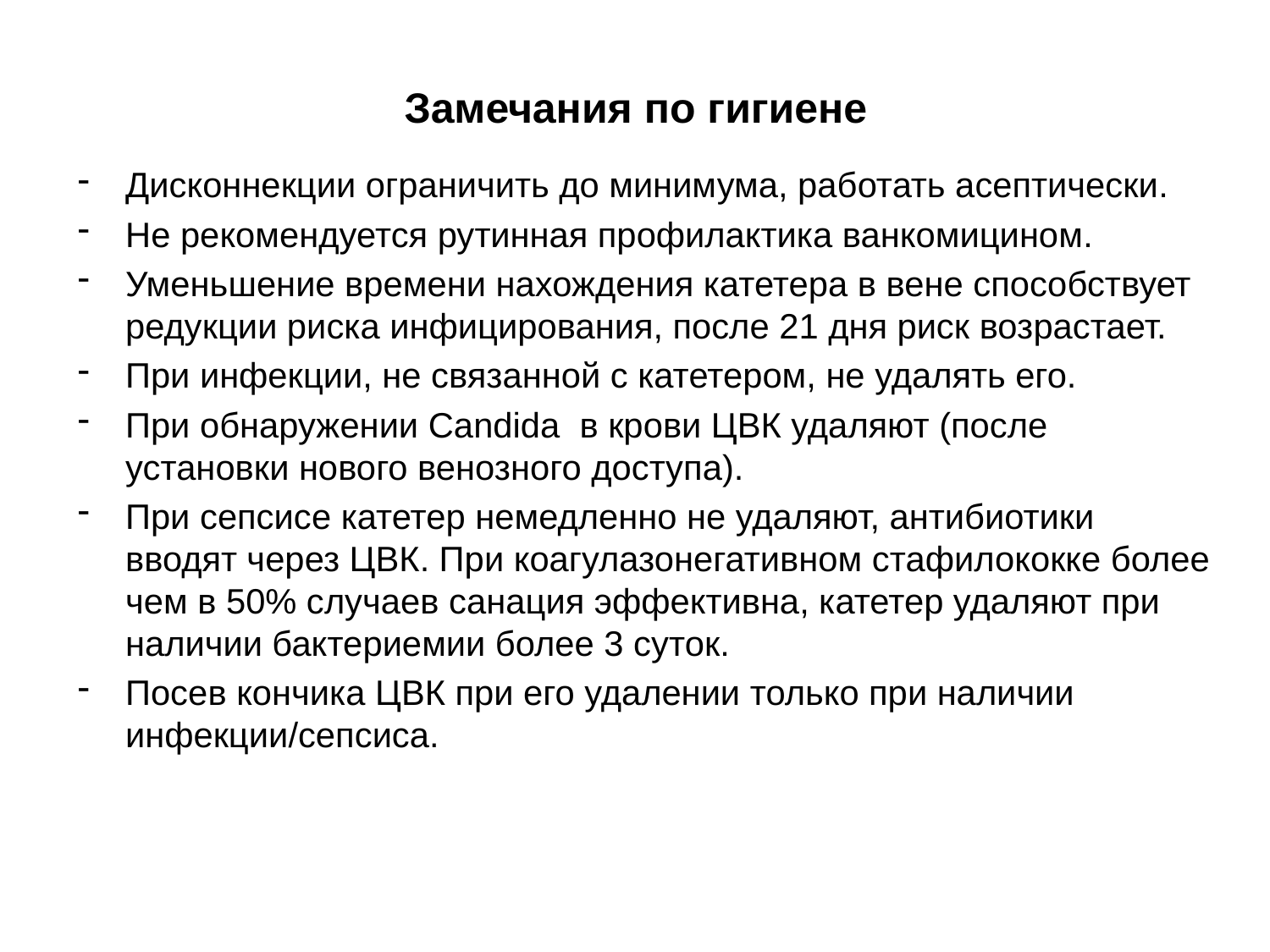

Замечания по гигиене
Дисконнекции ограничить до минимума, работать асептически.
Не рекомендуется рутинная профилактика ванкомицином.
Уменьшение времени нахождения катетера в вене способствует редукции риска инфицирования, после 21 дня риск возрастает.
При инфекции, не связанной с катетером, не удалять его.
При обнаружении Candida  в крови ЦВК удаляют (после установки нового венозного доступа).
При сепсисе катетер немедленно не удаляют, антибиотики вводят через ЦВК. При коагулазонегативном стафилококке более чем в 50% случаев санация эффективна, катетер удаляют при наличии бактериемии более 3 суток.
Посев кончика ЦВК при его удалении только при наличии инфекции/сепсиса.